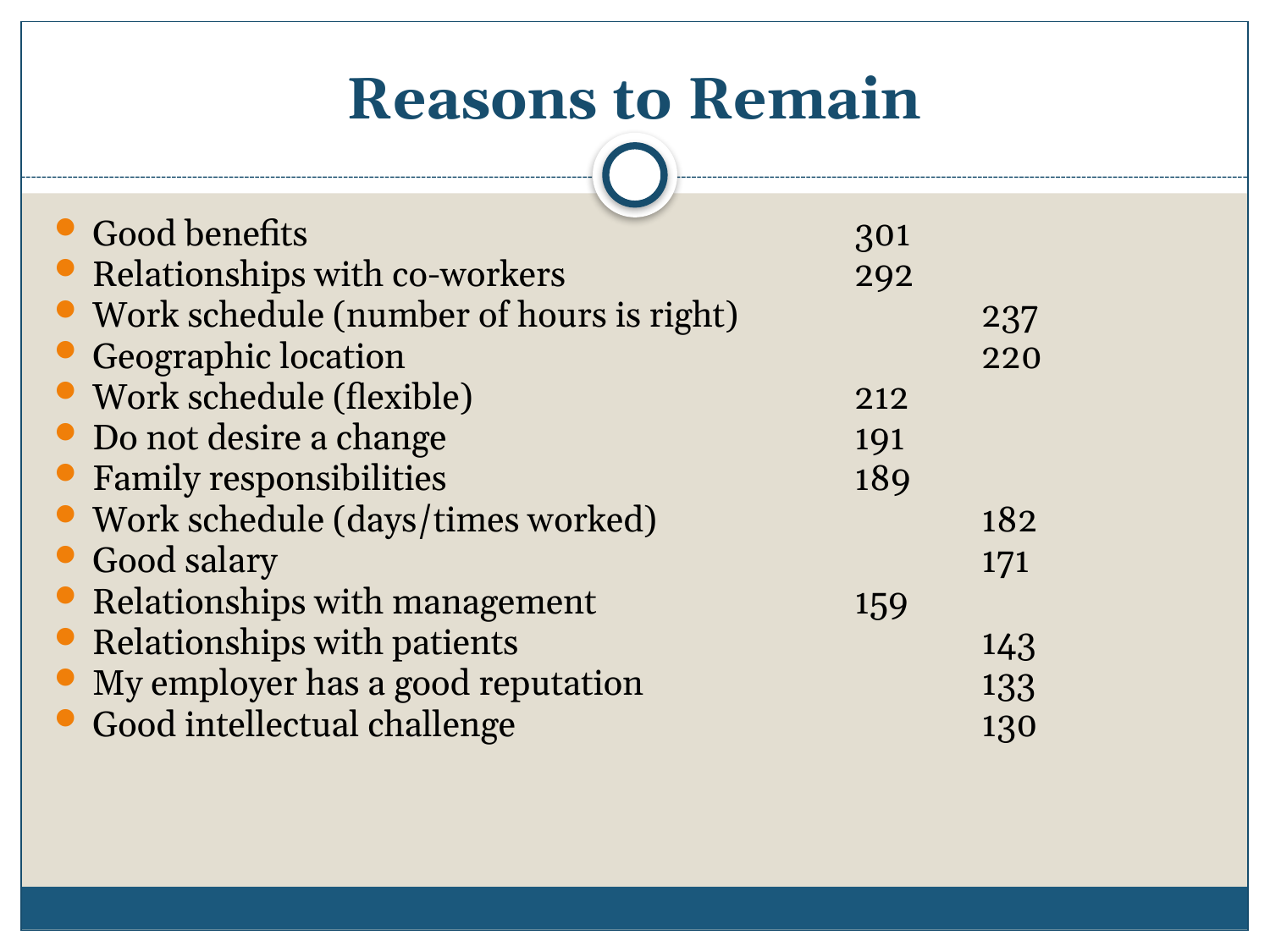

# Reasons to Remain
Good benefits					301
Relationships with co-workers			292
Work schedule (number of hours is right) 		237
Geographic location					220
Work schedule (flexible)				212
Do not desire a change				191
Family responsibilities				189
Work schedule (days/times worked)			182
Good salary						171
Relationships with management			159
Relationships with patients				143
My employer has a good reputation			133
Good intellectual challenge				130